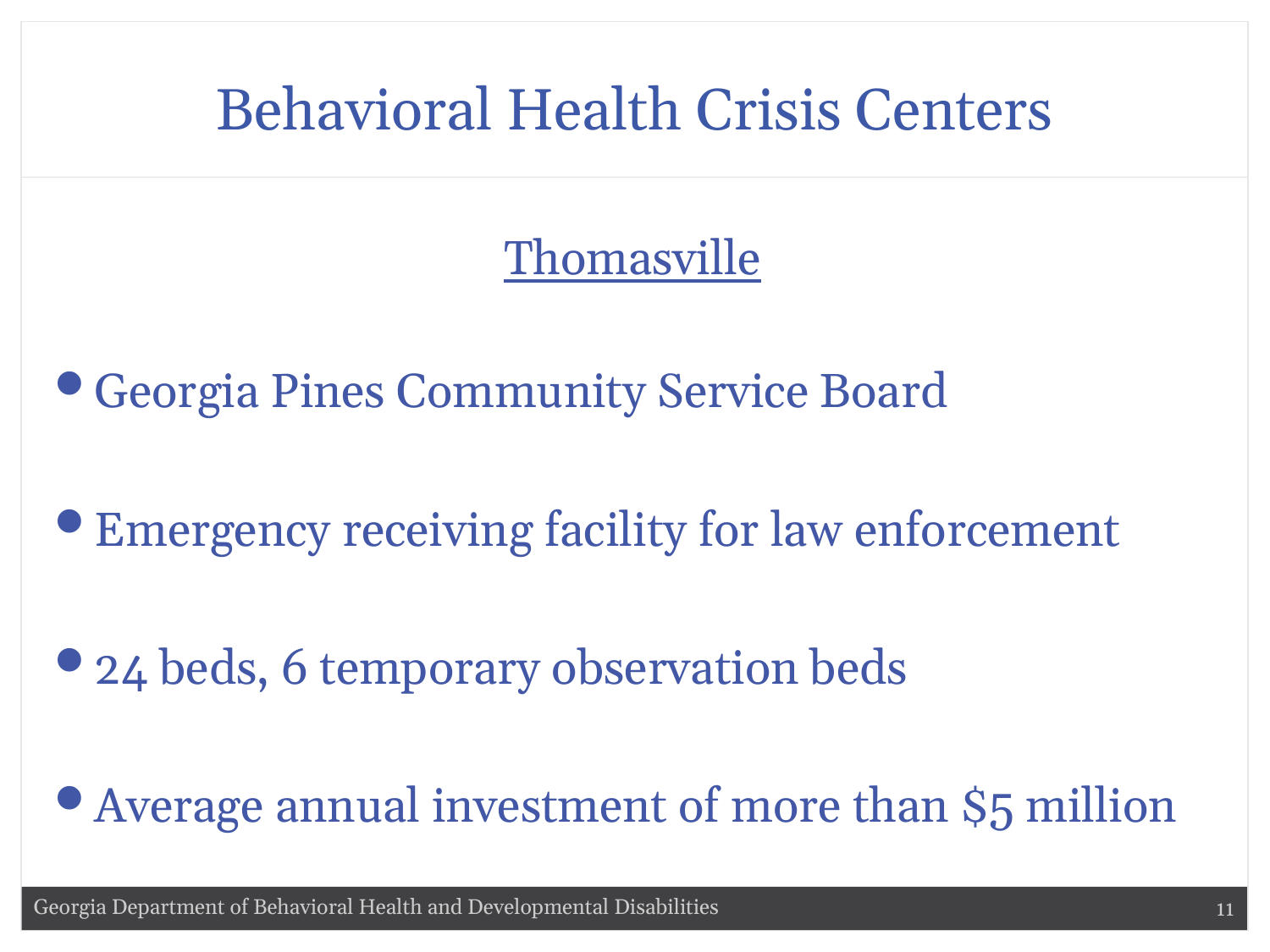

# Behavioral Health Crisis Centers
Thomasville

Georgia Pines Community Service Board

Emergency receiving facility for law enforcement

24 beds, 6 temporary observation beds

Average annual investment of more than $5 million